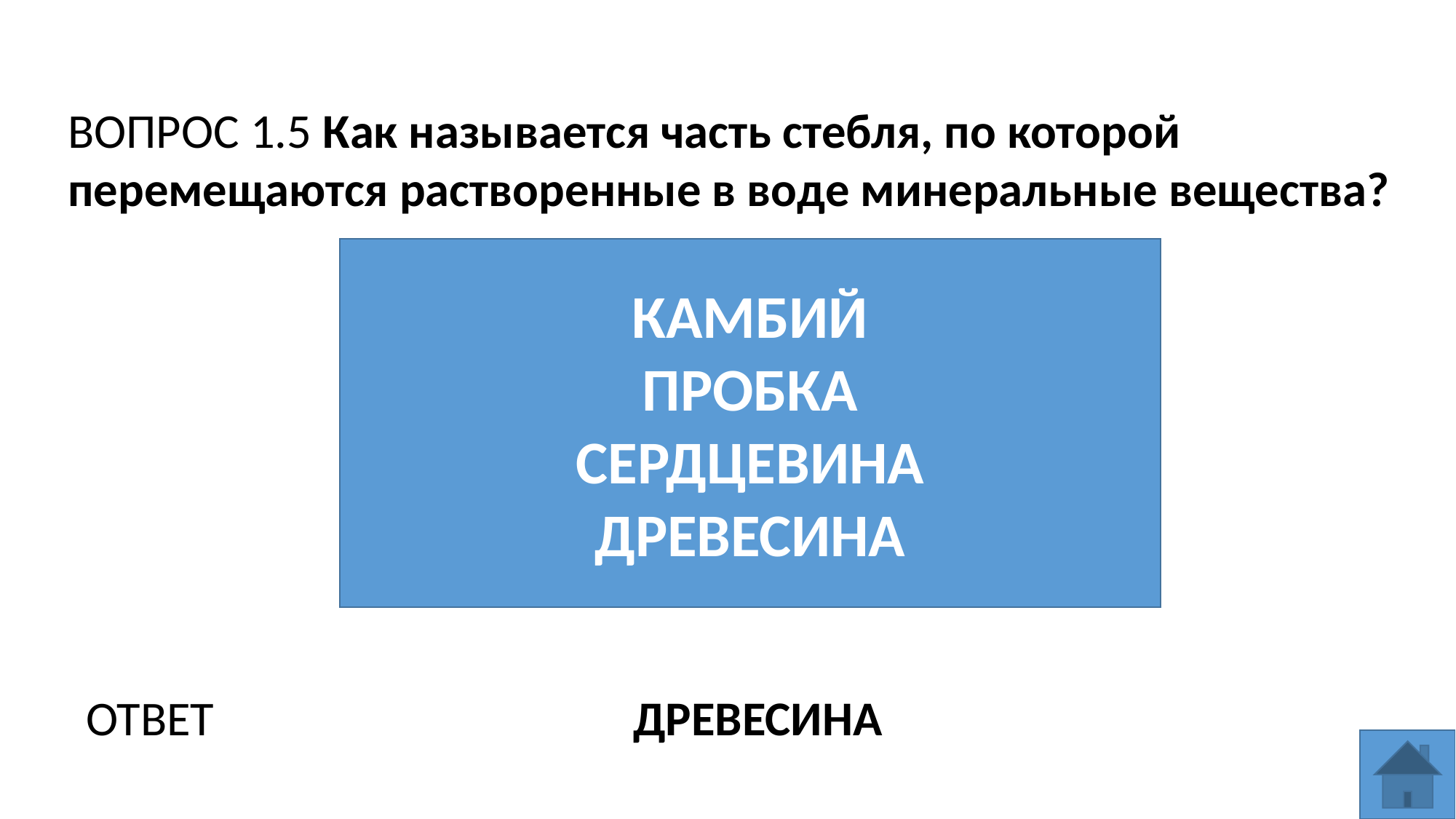

ВОПРОС 1.5 Как называется часть стебля, по которой перемещаются растворенные в воде минеральные вещества?

КАМБИЙ
ПРОБКА
СЕРДЦЕВИНА
ДРЕВЕСИНА
ДРЕВЕСИНА
ОТВЕТ